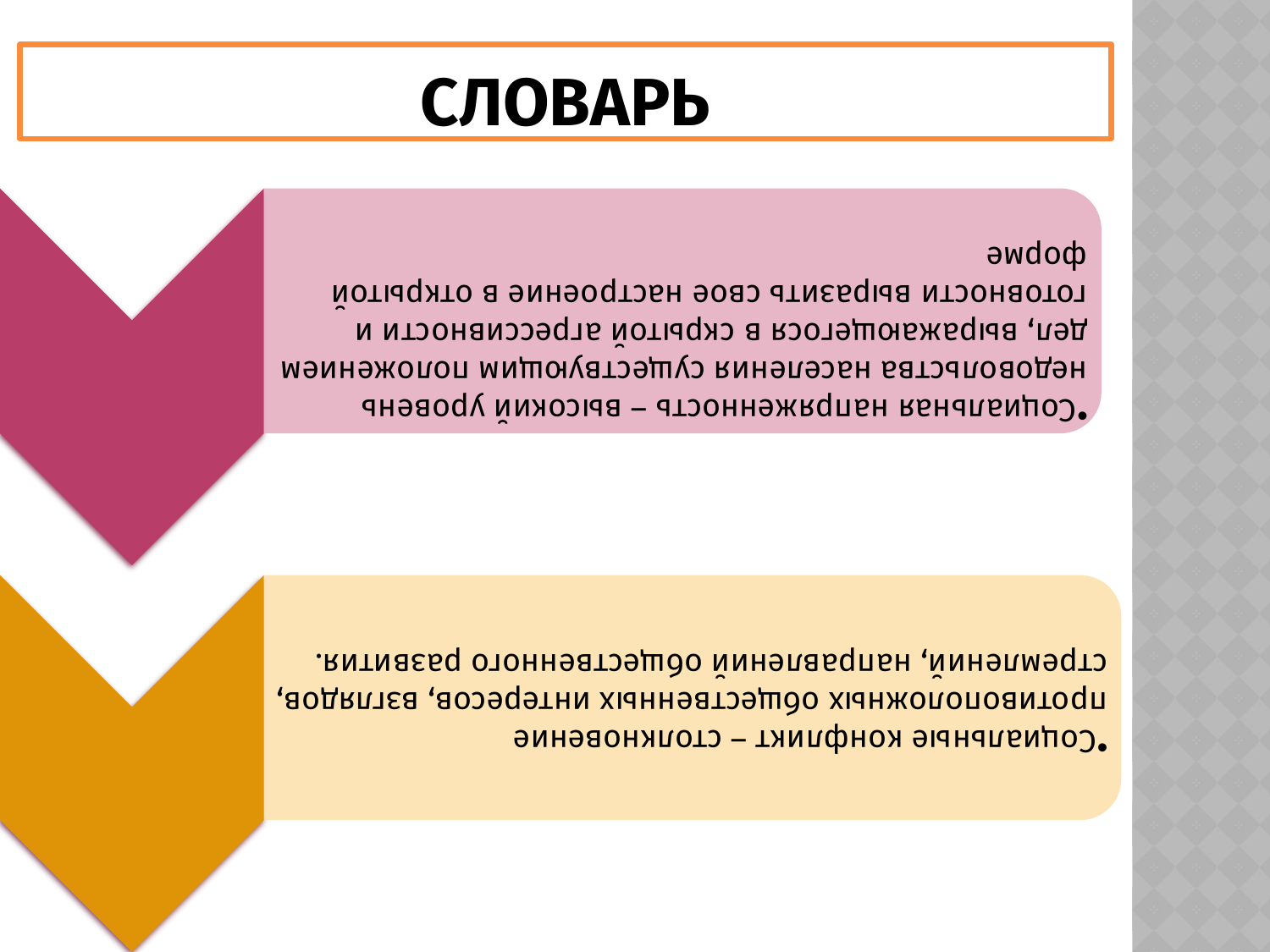

# СЛОВАРЬ

Социальная напряженность – высокий уровень недовольства населения существующим положением дел, выражающегося в скрытой агрессивности и готовности выразить свое настроение в открытой форме

Социальные конфликт – столкновение противоположных общественных интересов, взглядов, стремлений, направлений общественного развития.